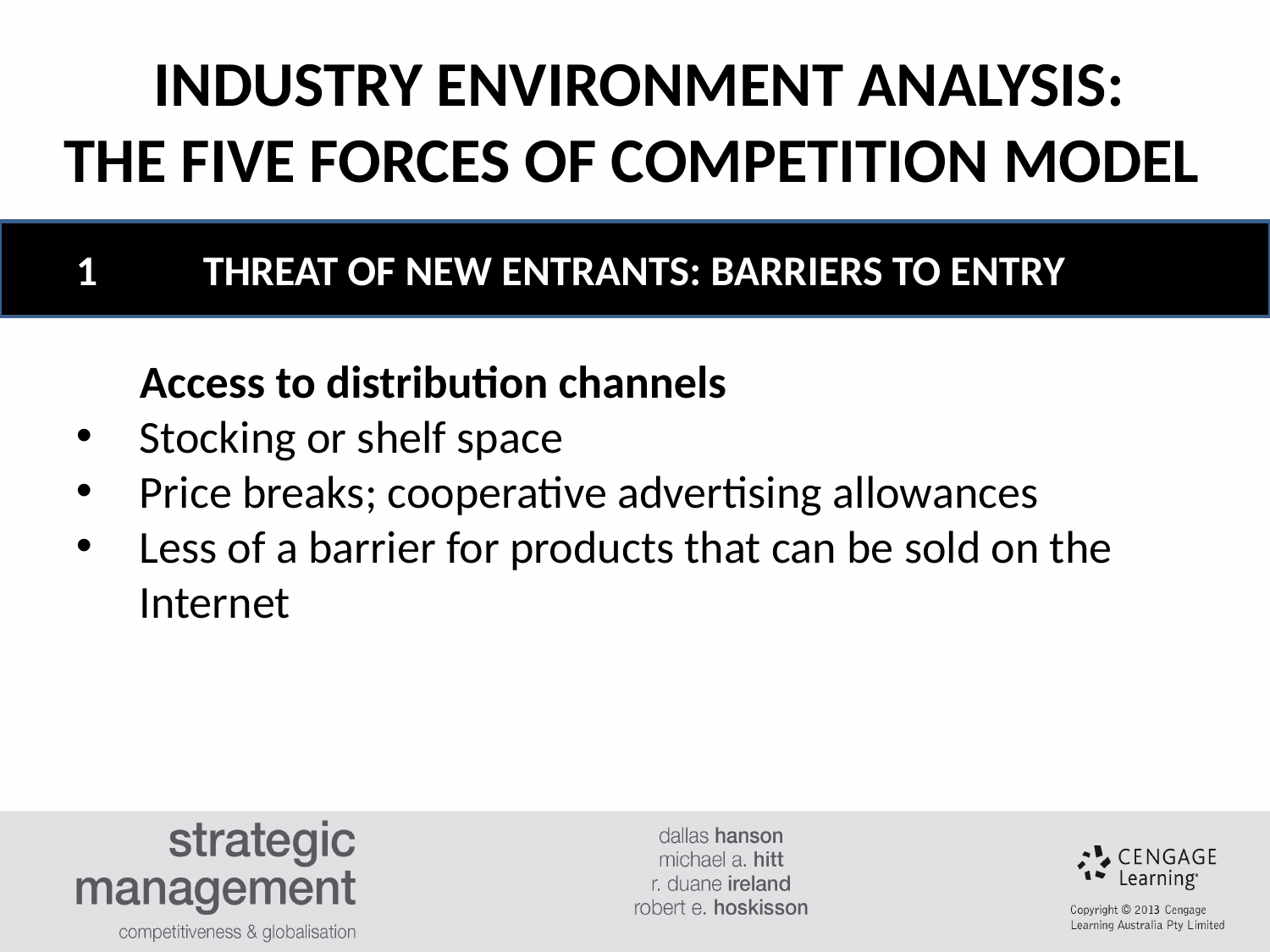

INDUSTRY ENVIRONMENT ANALYSIS:
THE FIVE FORCES OF COMPETITION MODEL
#

1	THREAT OF NEW ENTRANTS: BARRIERS TO ENTRY

Access to distribution channels
Stocking or shelf space
Price breaks; cooperative advertising allowances
Less of a barrier for products that can be sold on the Internet